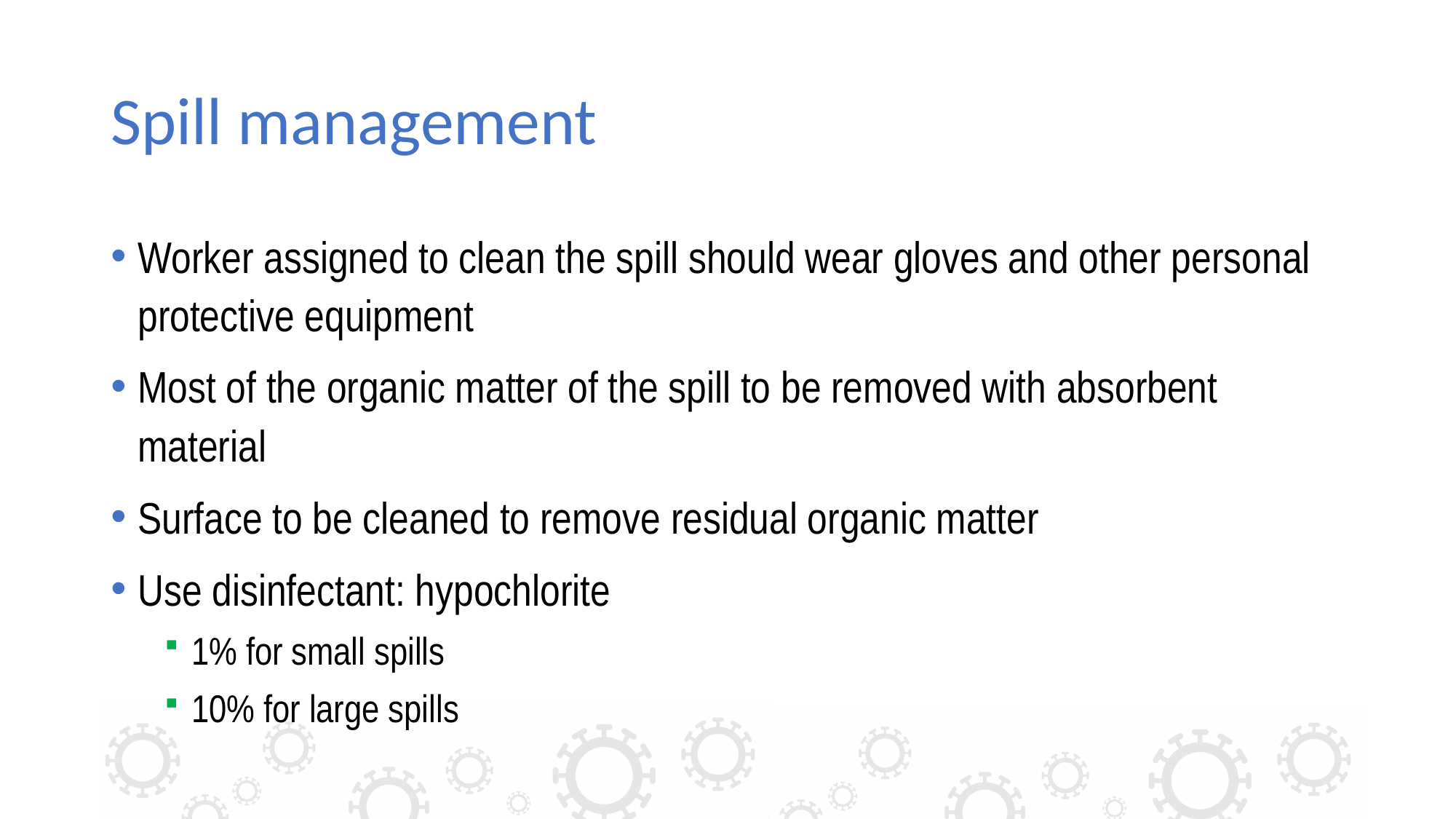

# Spill management
Worker assigned to clean the spill should wear gloves and other personal protective equipment
Most of the organic matter of the spill to be removed with absorbent material
Surface to be cleaned to remove residual organic matter
Use disinfectant: hypochlorite
1% for small spills
10% for large spills